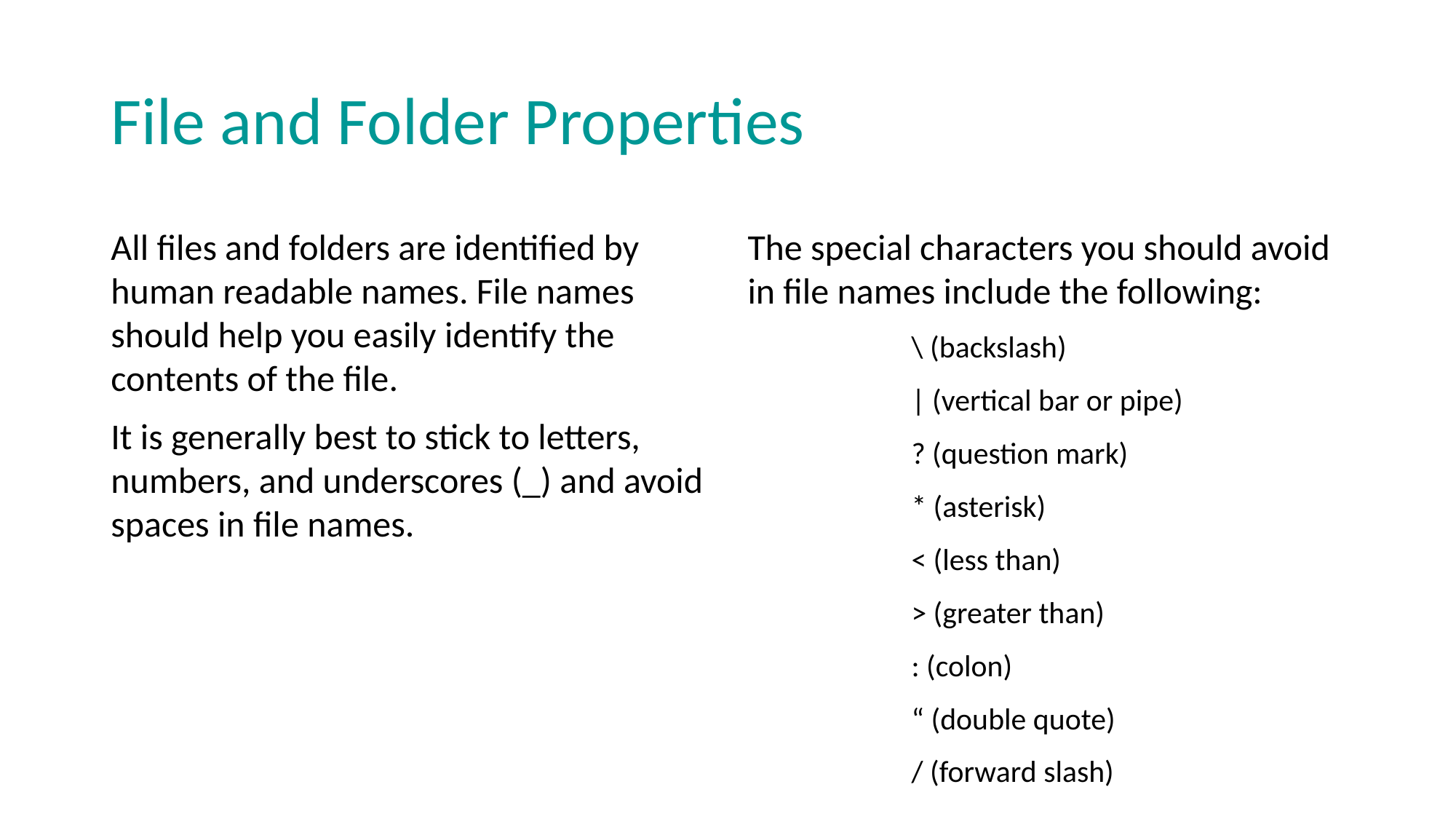

# File and Folder Properties
All files and folders are identified by human readable names. File names should help you easily identify the contents of the file.
It is generally best to stick to letters, numbers, and underscores (_) and avoid spaces in file names.
The special characters you should avoid in file names include the following:
\ (backslash)
| (vertical bar or pipe)
? (question mark)
* (asterisk)
< (less than)
> (greater than)
: (colon)
“ (double quote)
/ (forward slash)